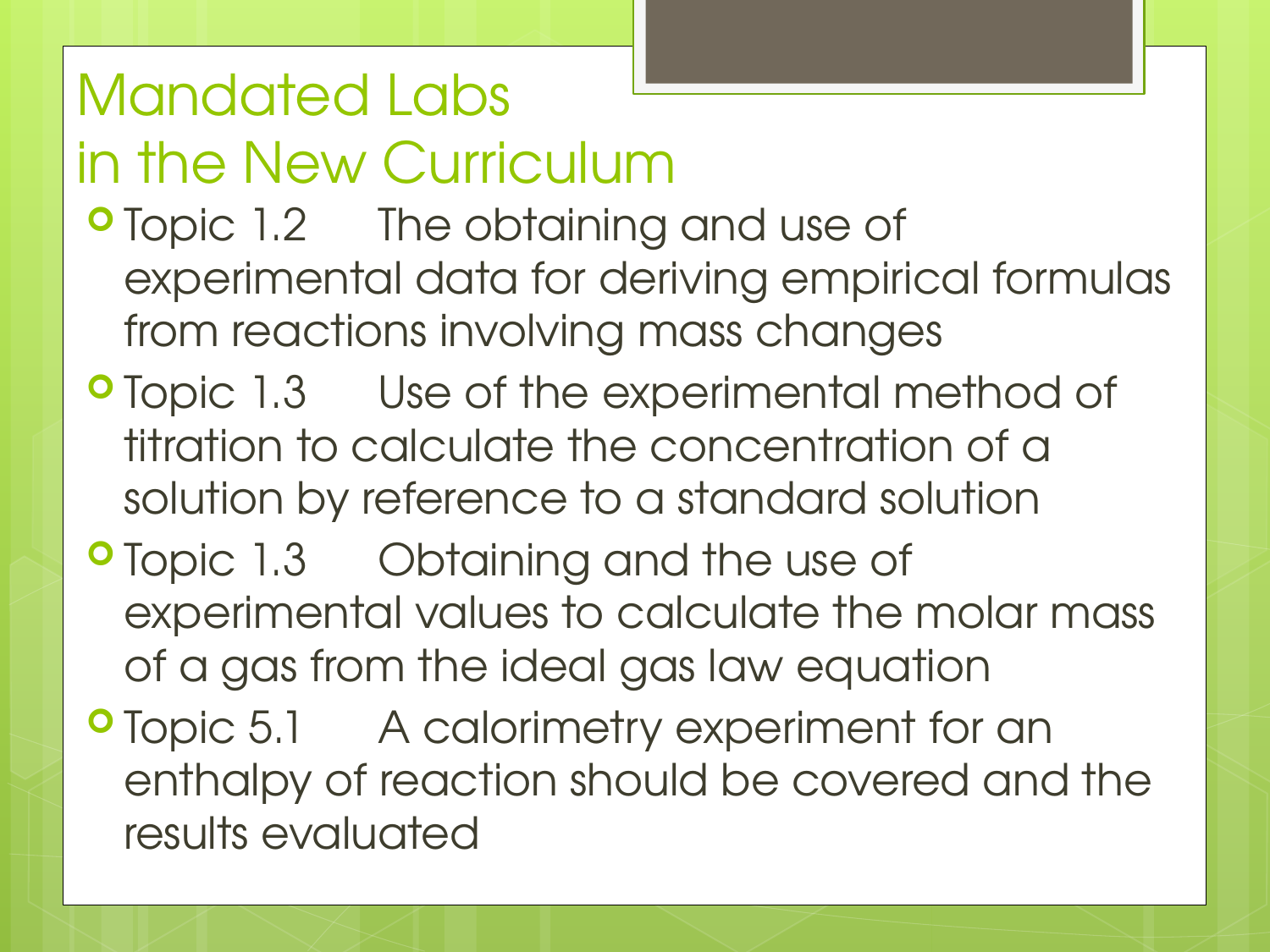

# Mandated Labs in the New Curriculum
Topic 1.2	The obtaining and use of experimental data for deriving empirical formulas from reactions involving mass changes
Topic 1.3	Use of the experimental method of titration to calculate the concentration of a solution by reference to a standard solution
Topic 1.3	Obtaining and the use of experimental values to calculate the molar mass of a gas from the ideal gas law equation
Topic 5.1	A calorimetry experiment for an enthalpy of reaction should be covered and the results evaluated